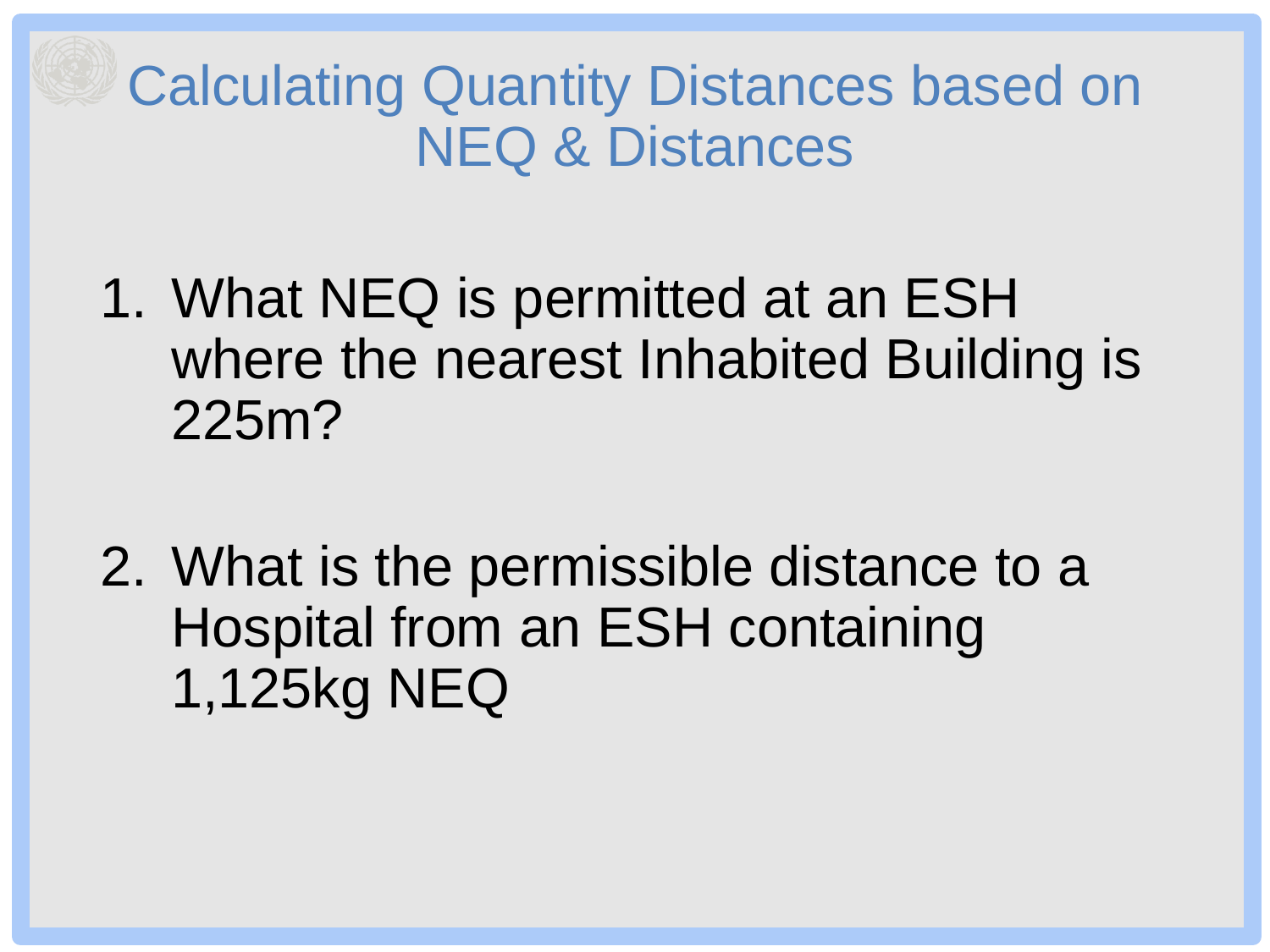

# Calculating Quantity Distances based on NEQ & Distances
What NEQ is permitted at an ESH where the nearest Inhabited Building is 225m?
What is the permissible distance to a Hospital from an ESH containing 1,125kg NEQ